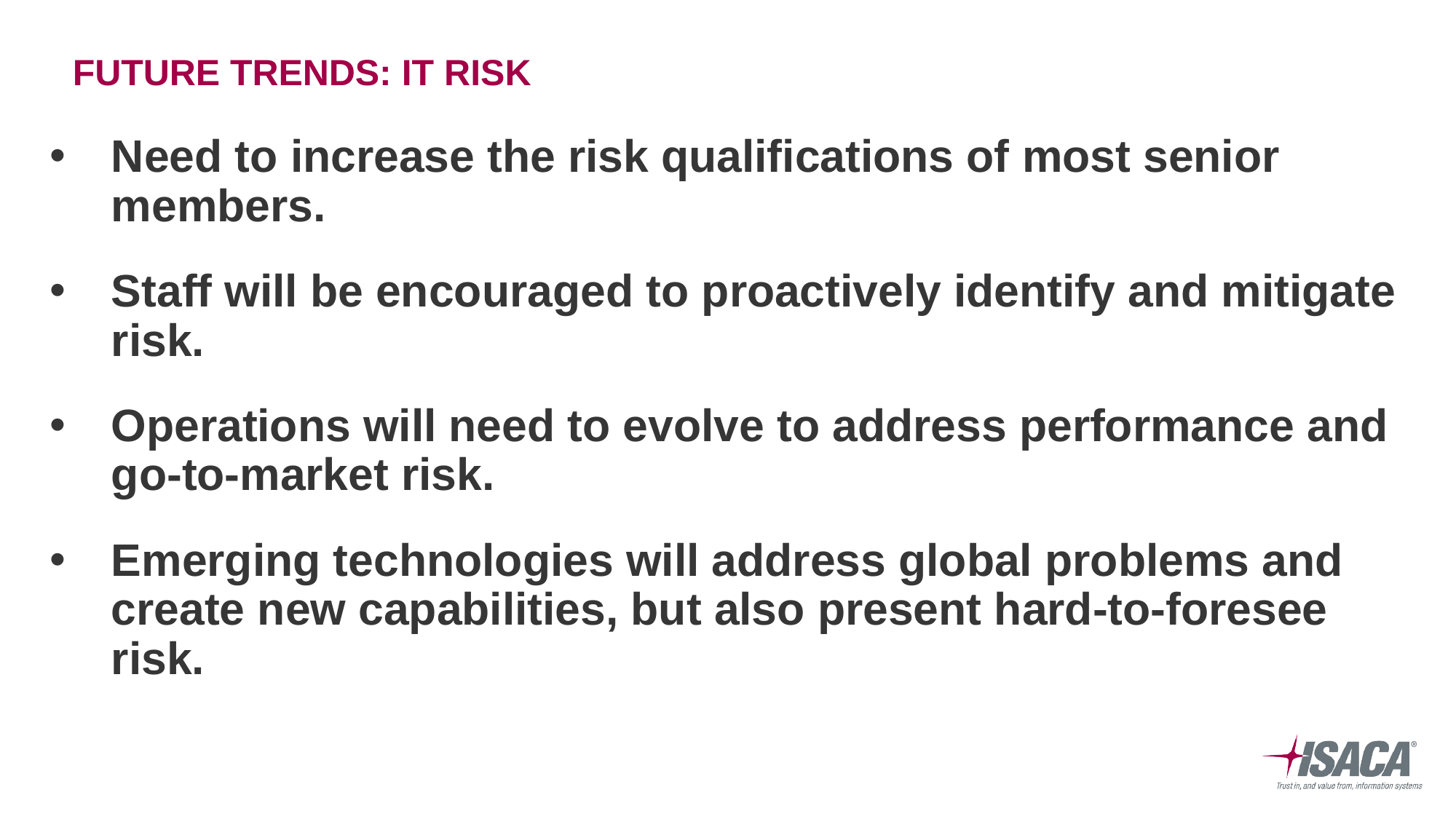

# Future trends: IT risk
Need to increase the risk qualifications of most senior members.
Staff will be encouraged to proactively identify and mitigate risk.
Operations will need to evolve to address performance and go-to-market risk.
Emerging technologies will address global problems and create new capabilities, but also present hard-to-foresee risk.